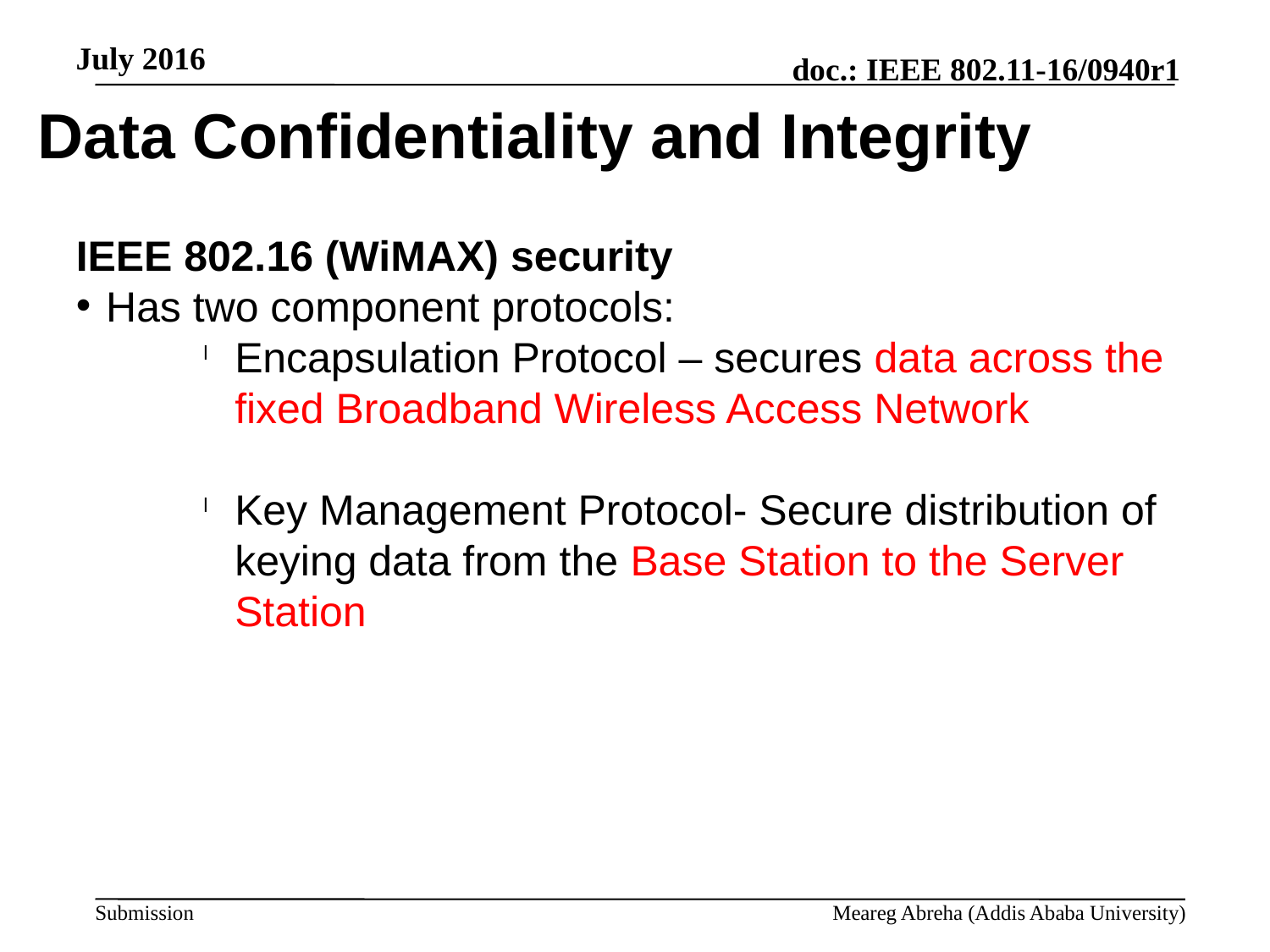

July 2016

Data Confidentiality and Integrity
IEEE 802.16 (WiMAX) security
Has two component protocols:
Encapsulation Protocol – secures data across the fixed Broadband Wireless Access Network

Key Management Protocol- Secure distribution of keying data from the Base Station to the Server Station
Meareg Abreha (Addis Ababa University)